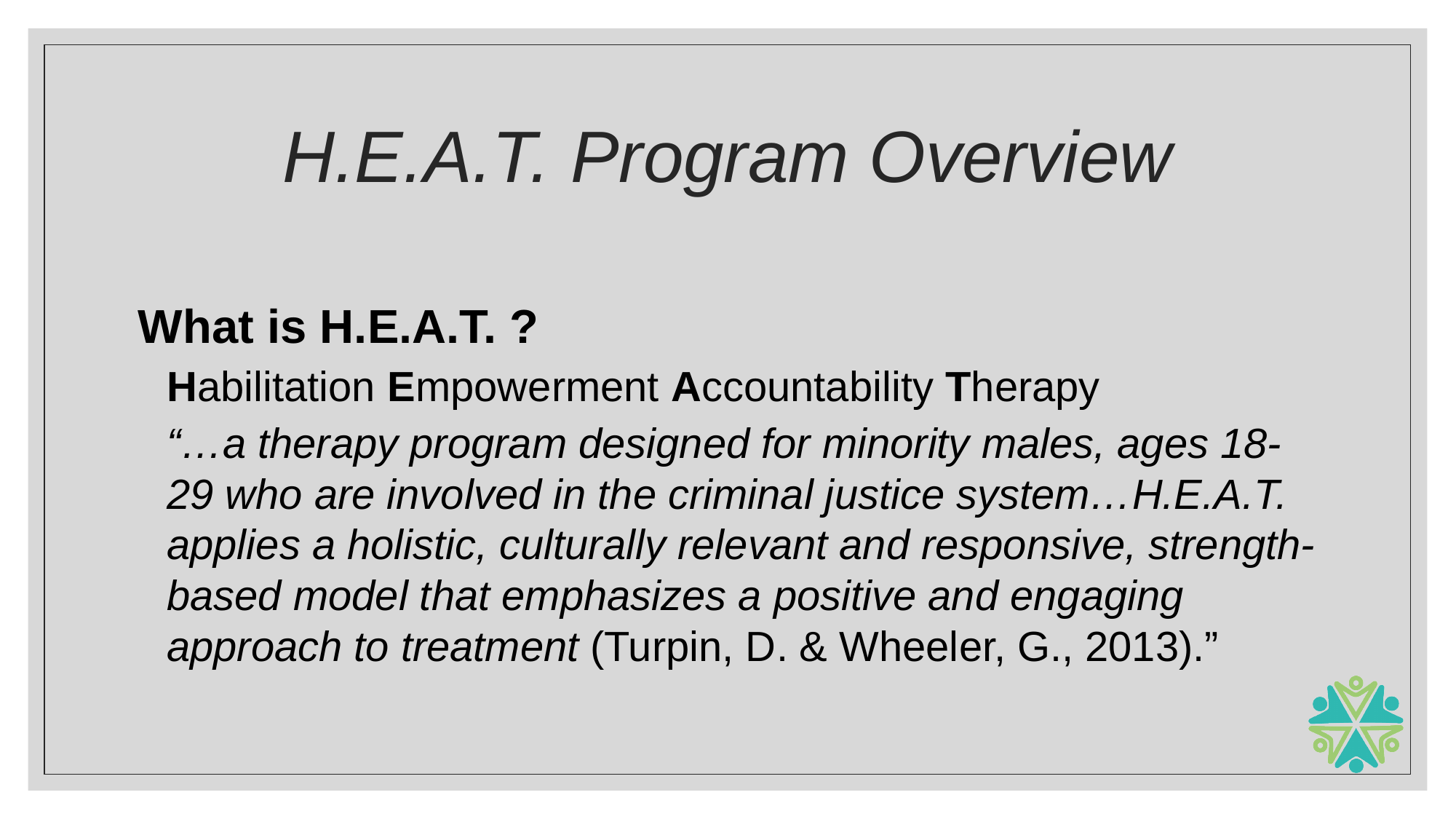

# H.E.A.T. Program Overview

What is H.E.A.T. ?
Habilitation Empowerment Accountability Therapy
“…a therapy program designed for minority males, ages 18-29 who are involved in the criminal justice system…H.E.A.T. applies a holistic, culturally relevant and responsive, strength-based model that emphasizes a positive and engaging approach to treatment (Turpin, D. & Wheeler, G., 2013).”